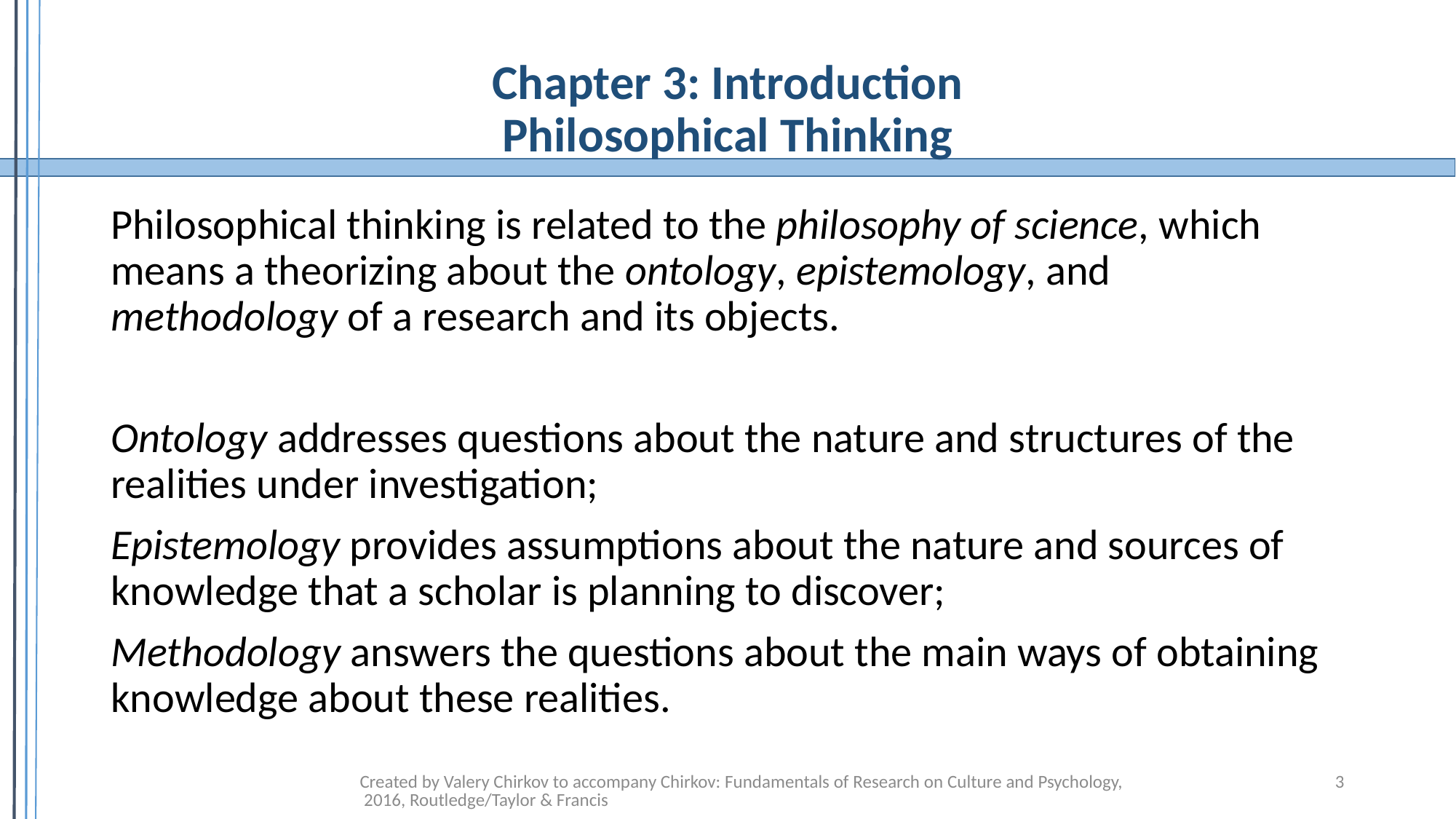

# Chapter 3: Introduction Philosophical Thinking
Philosophical thinking is related to the philosophy of science, which means a theorizing about the ontology, epistemology, and methodology of a research and its objects.

Ontology addresses questions about the nature and structures of the realities under investigation;
Epistemology provides assumptions about the nature and sources of knowledge that a scholar is planning to discover;
Methodology answers the questions about the main ways of obtaining knowledge about these realities.
Created by Valery Chirkov to accompany Chirkov: Fundamentals of Research on Culture and Psychology, 2016, Routledge/Taylor & Francis
3